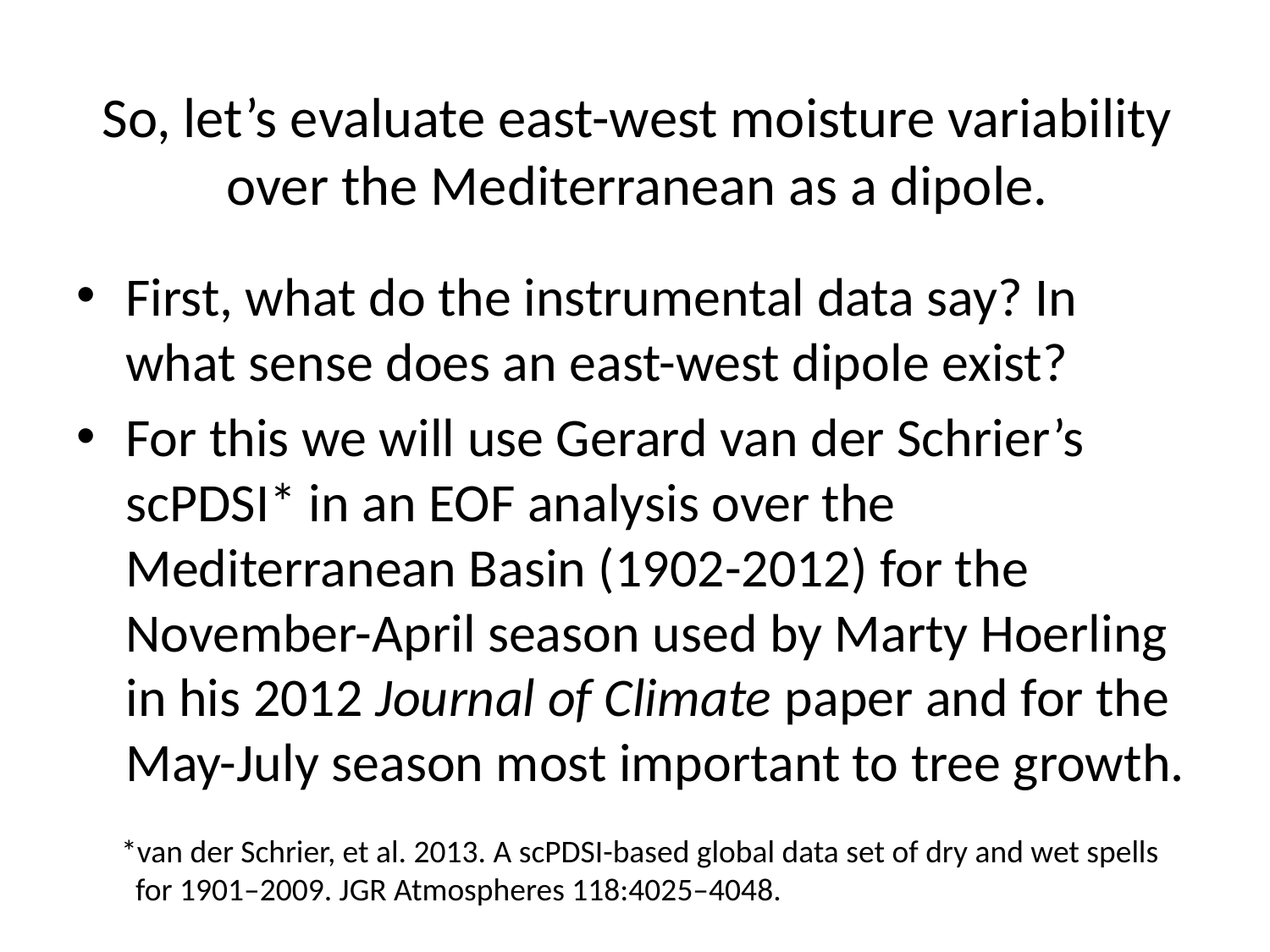

# So, let’s evaluate east-west moisture variability over the Mediterranean as a dipole.
First, what do the instrumental data say? In what sense does an east-west dipole exist?
For this we will use Gerard van der Schrier’s scPDSI* in an EOF analysis over the Mediterranean Basin (1902-2012) for the November-April season used by Marty Hoerling in his 2012 Journal of Climate paper and for the May-July season most important to tree growth.
*van der Schrier, et al. 2013. A scPDSI-based global data set of dry and wet spells
  for 1901–2009. JGR Atmospheres 118:4025–4048.